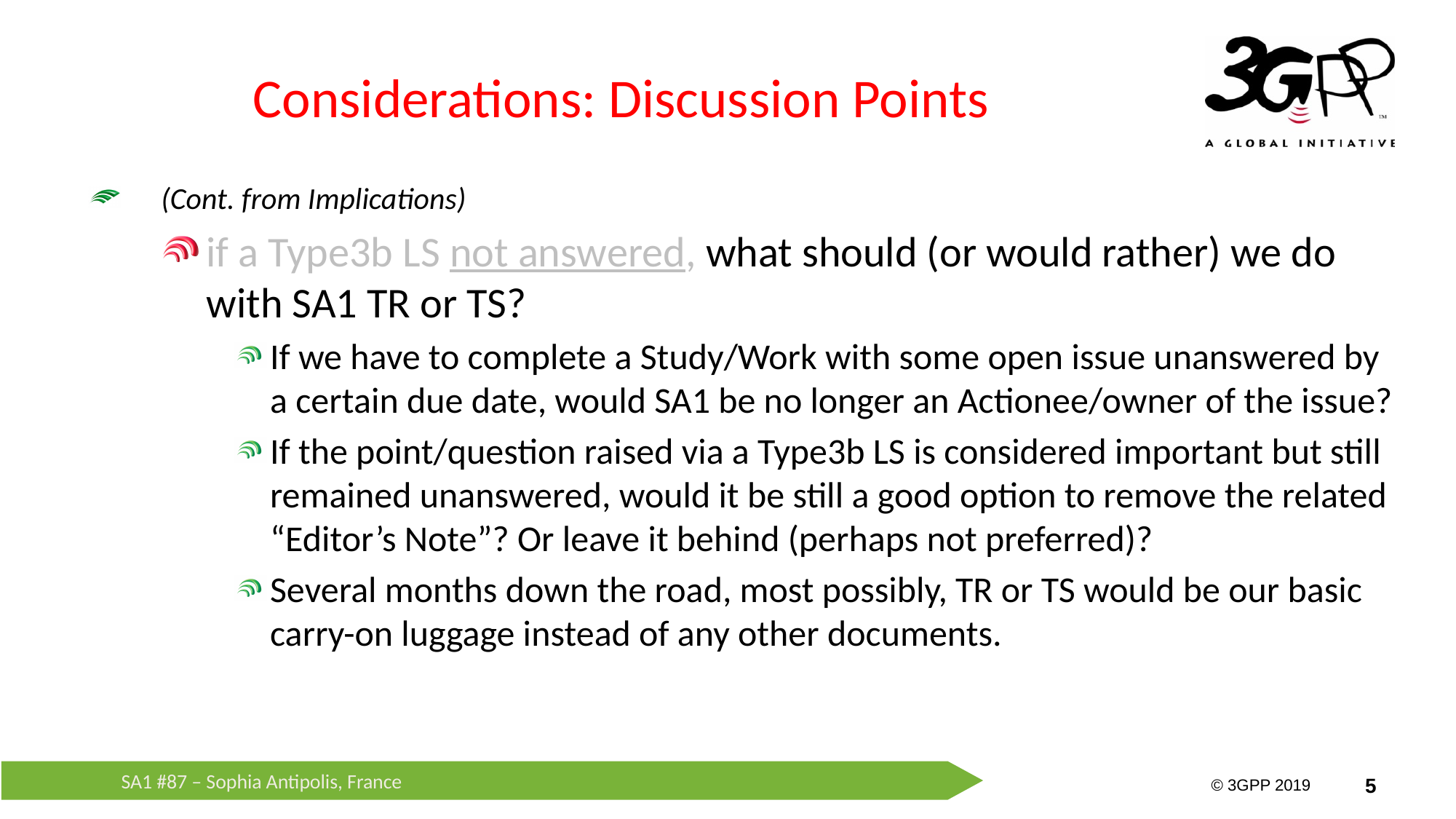

# Considerations: Discussion Points
(Cont. from Implications)
if a Type3b LS not answered, what should (or would rather) we do with SA1 TR or TS?
If we have to complete a Study/Work with some open issue unanswered by a certain due date, would SA1 be no longer an Actionee/owner of the issue?
If the point/question raised via a Type3b LS is considered important but still remained unanswered, would it be still a good option to remove the related “Editor’s Note”? Or leave it behind (perhaps not preferred)?
Several months down the road, most possibly, TR or TS would be our basic carry-on luggage instead of any other documents.